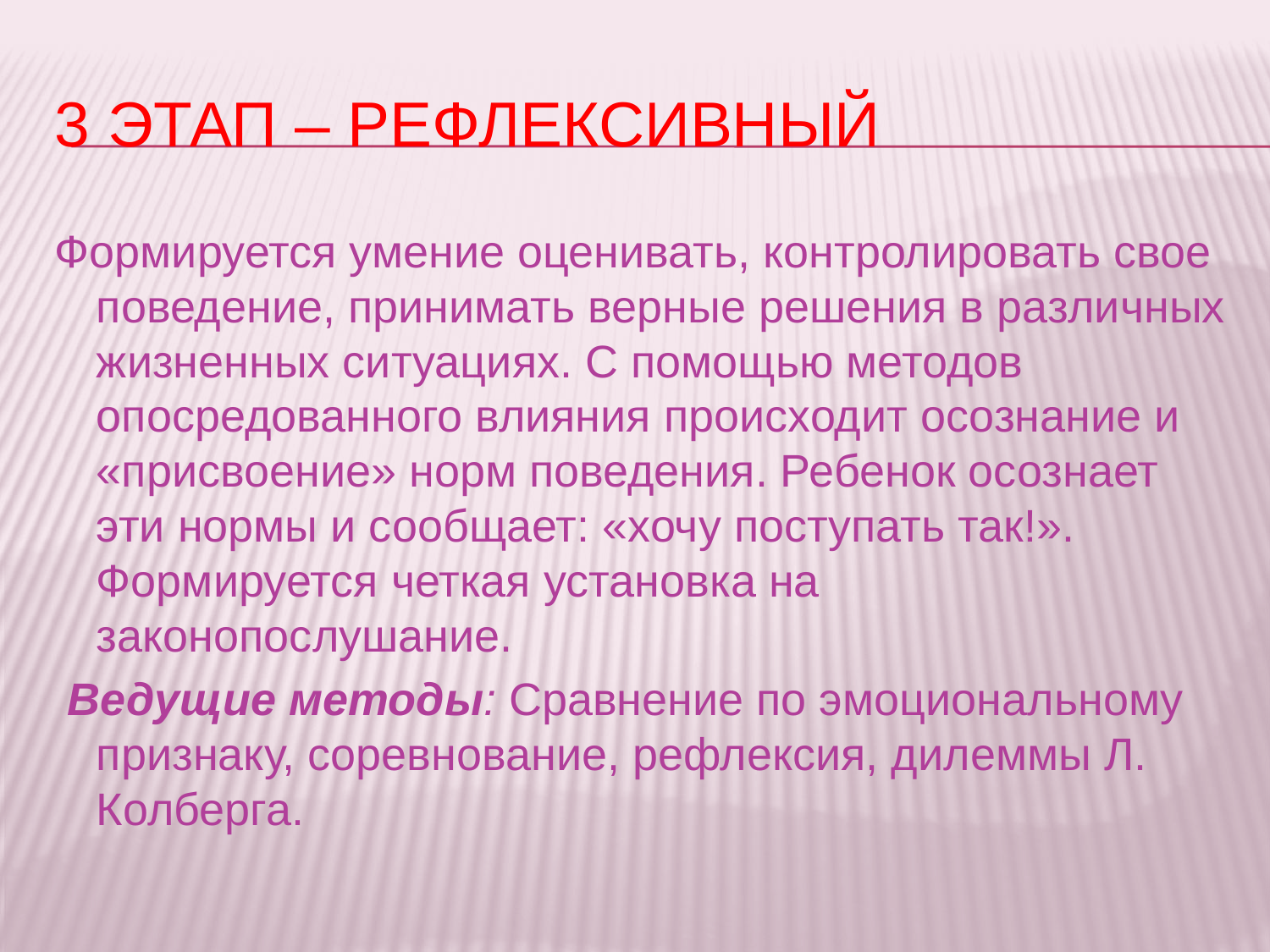

# 3 этап – Рефлексивный
Формируется умение оценивать, контролировать свое поведение, принимать верные решения в различных жизненных ситуациях. С помощью методов опосредованного влияния происходит осознание и «присвоение» норм поведения. Ребенок осознает эти нормы и сообщает: «хочу поступать так!». Формируется четкая установка на законопослушание.
 Ведущие методы: Сравнение по эмо­циональному призна­ку, соревнование, рефлексия, дилеммы Л. Колберга.